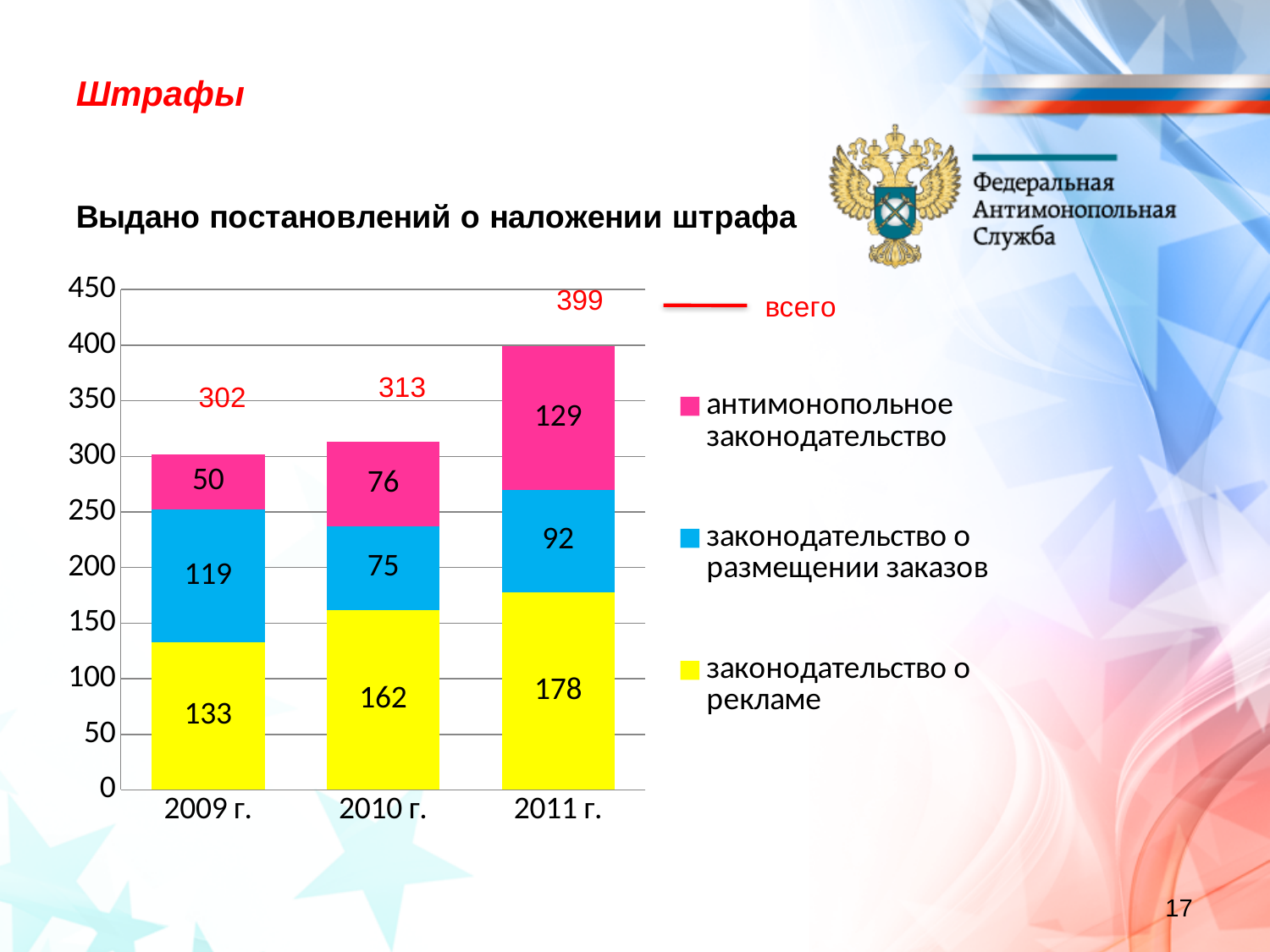

Штрафы

### Chart: Выдано постановлений о наложении штрафа

| Category | законодательство о
рекламе | законодательство о размещении заказов | антимонопольное законодательство |
|---|---|---|---|
| 2009 г. | 133.0 | 119.0 | 50.0 |
| 2010 г. | 162.0 | 75.0 | 76.0 |
| 2011 г. | 178.0 | 92.0 | 129.0 |
399
17